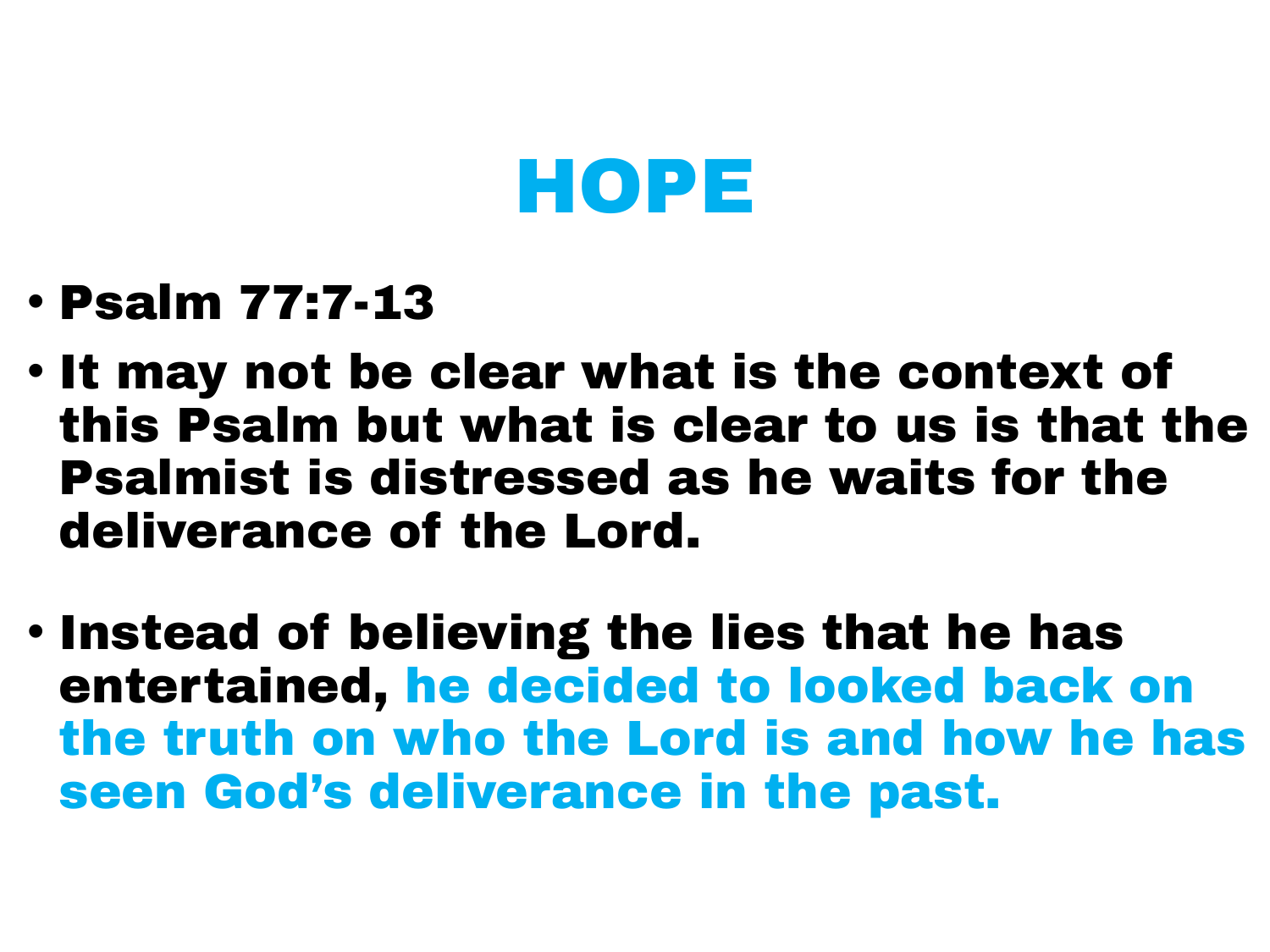

# HOPE
Psalm 77:7-13
It may not be clear what is the context of this Psalm but what is clear to us is that the Psalmist is distressed as he waits for the deliverance of the Lord.

Instead of believing the lies that he has entertained, he decided to looked back on the truth on who the Lord is and how he has seen God’s deliverance in the past.